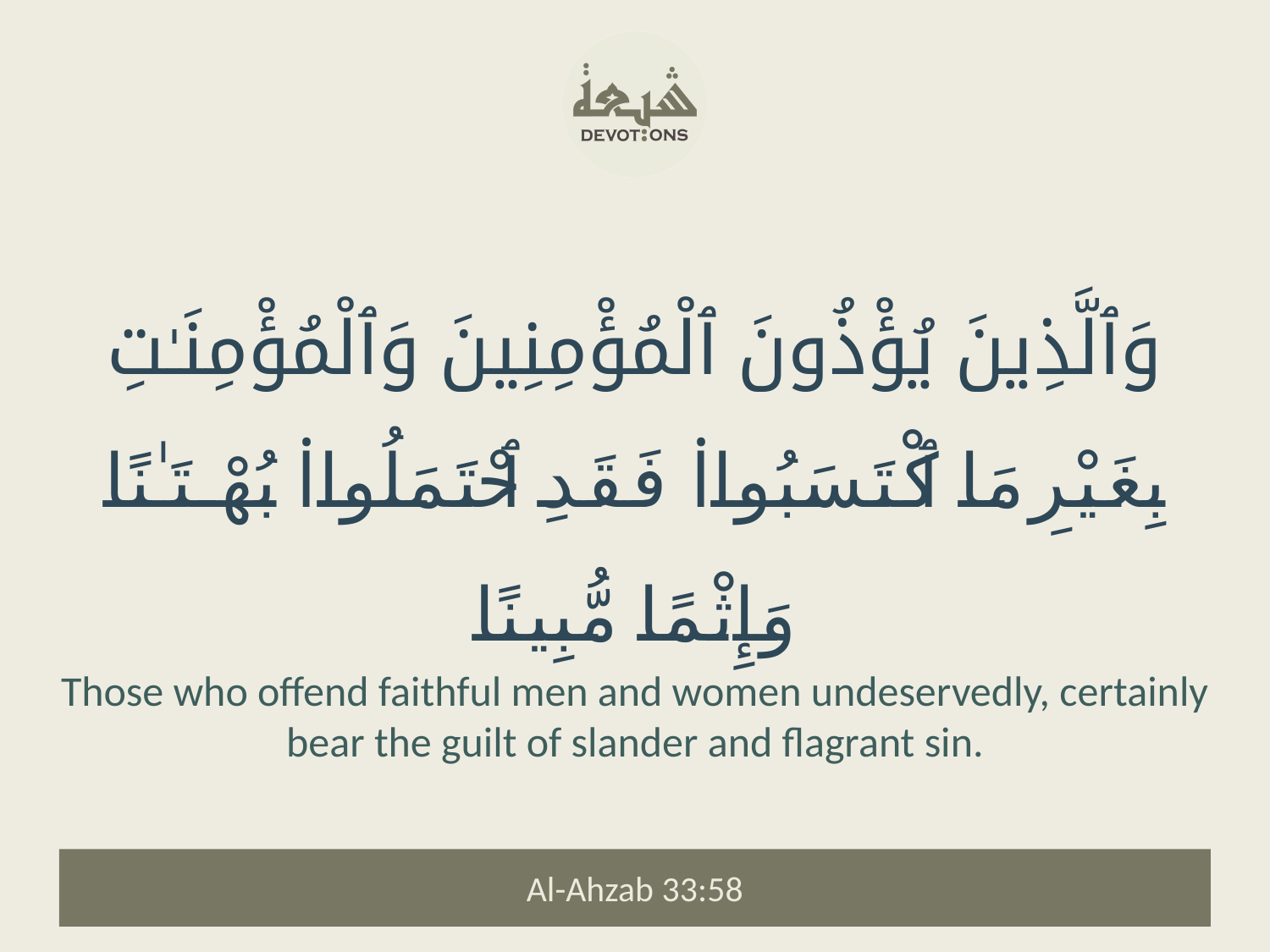

وَٱلَّذِينَ يُؤْذُونَ ٱلْمُؤْمِنِينَ وَٱلْمُؤْمِنَـٰتِ بِغَيْرِ مَا ٱكْتَسَبُوا۟ فَقَدِ ٱحْتَمَلُوا۟ بُهْتَـٰنًا وَإِثْمًا مُّبِينًا
Those who offend faithful men and women undeservedly, certainly bear the guilt of slander and flagrant sin.
Al-Ahzab 33:58